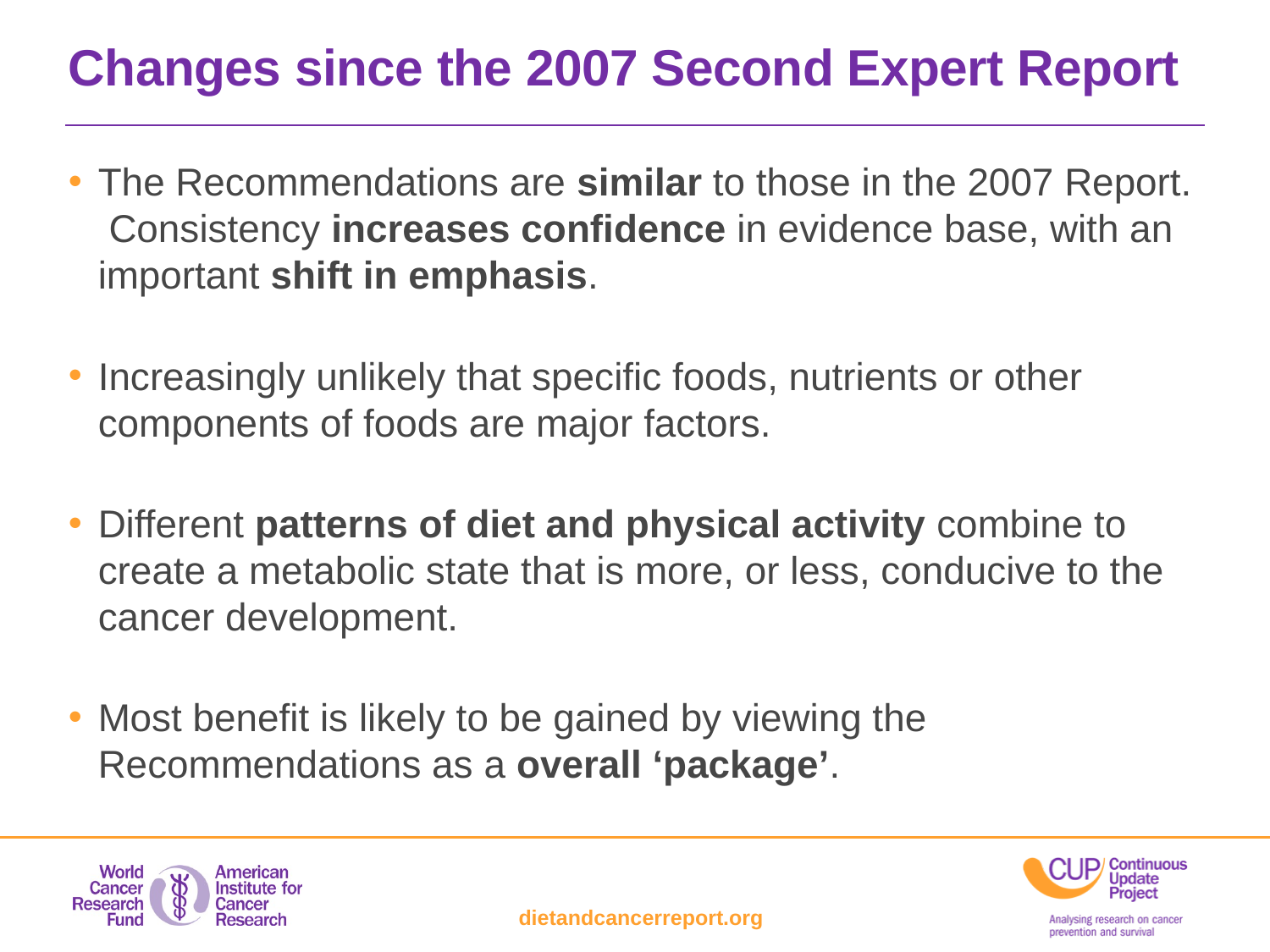

Changes since the 2007 Second Expert Report
The Recommendations are similar to those in the 2007 Report.  Consistency increases confidence in evidence base, with an important shift in emphasis.
Increasingly unlikely that specific foods, nutrients or other components of foods are major factors.
Different patterns of diet and physical activity combine to create a metabolic state that is more, or less, conducive to the cancer development.
Most benefit is likely to be gained by viewing the Recommendations as a overall ‘package’.